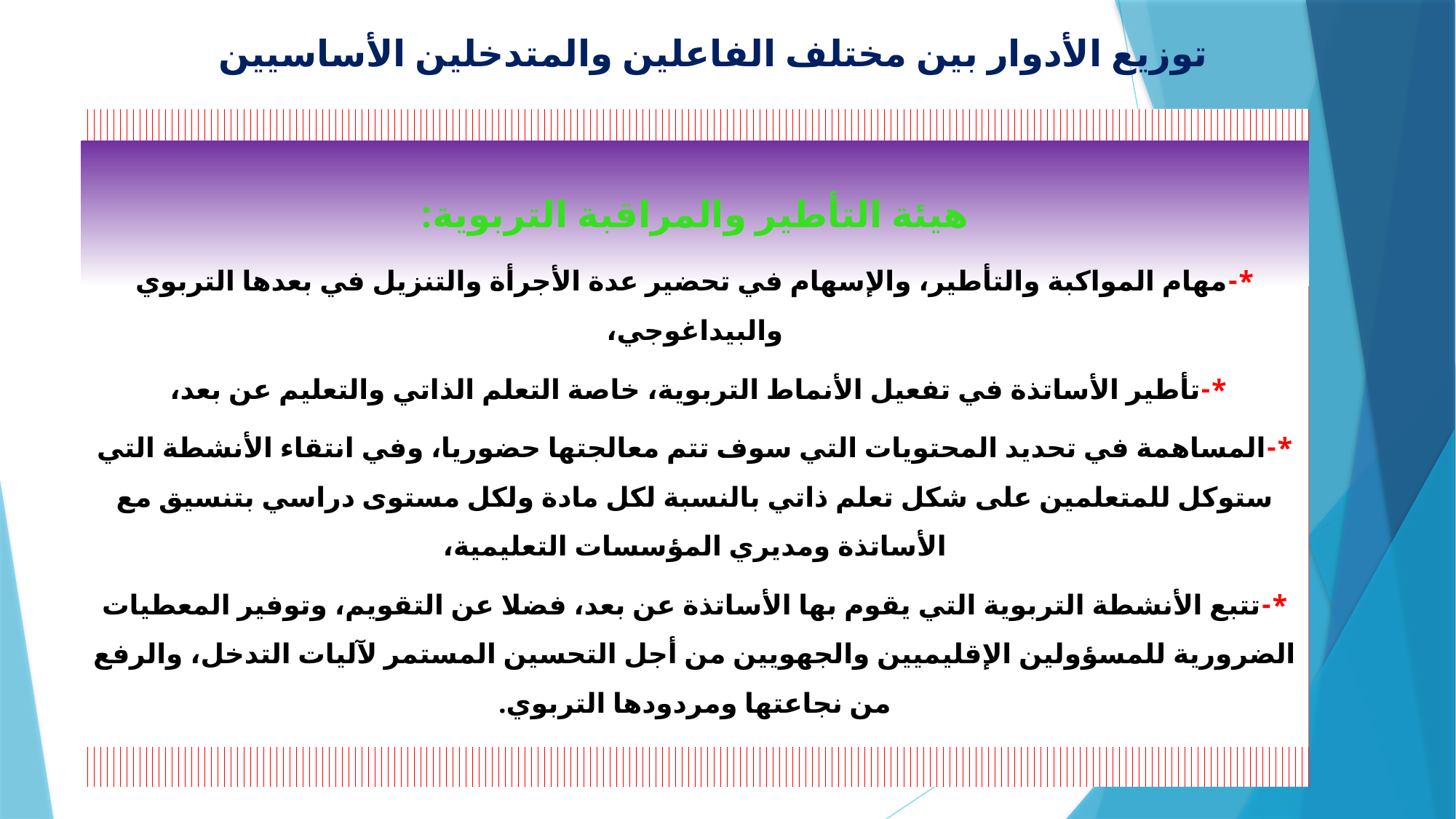

# توزيع الأدوار بين مختلف الفاعلين والمتدخلين الأساسيين
هيئة التأطير والمراقبة التربوية:
*-مهام المواكبة والتأطير، والإسهام في تحضير عدة الأجرأة والتنزيل في بعدها التربوي والبيداغوجي،
*-تأطير الأساتذة في تفعيل الأنماط التربوية، خاصة التعلم الذاتي والتعليم عن بعد،
*-المساهمة في تحديد المحتويات التي سوف تتم معالجتها حضوريا، وفي انتقاء الأنشطة التي ستوكل للمتعلمين على شكل تعلم ذاتي بالنسبة لكل مادة ولكل مستوى دراسي بتنسيق مع الأساتذة ومديري المؤسسات التعليمية،
*-تتبع الأنشطة التربوية التي يقوم بها الأساتذة عن بعد، فضلا عن التقويم، وتوفير المعطيات الضرورية للمسؤولين الإقليميين والجهويين من أجل التحسين المستمر لآليات التدخل، والرفع من نجاعتها ومردودها التربوي.